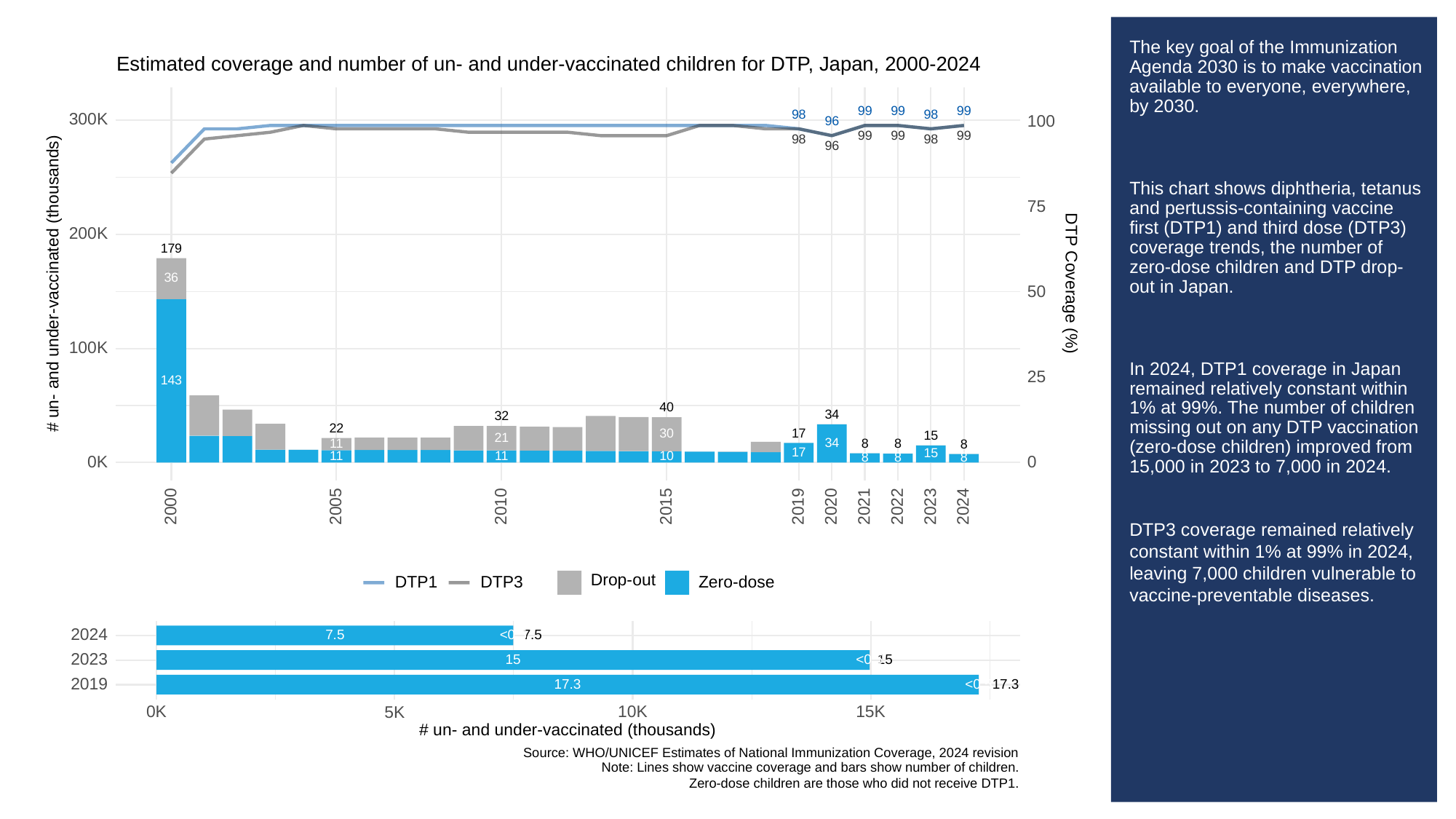

# The key goal of the Immunization Agenda 2030 is to make vaccination available to everyone, everywhere, by 2030.

This chart shows diphtheria, tetanus and pertussis-containing vaccine first (DTP1) and third dose (DTP3) coverage trends, the number of zero-dose children and DTP drop-out in Japan.

In 2024, DTP1 coverage in Japan remained relatively constant within 1% at 99%. The number of children missing out on any DTP vaccination (zero-dose children) improved from 15,000 in 2023 to 7,000 in 2024.

DTP3 coverage remained relatively constant within 1% at 99% in 2024, leaving 7,000 children vulnerable to vaccine-preventable diseases.

Estimated coverage and number of un- and under-vaccinated children for DTP, Japan, 2000-2024

99
99
99
98
98
300K
100
96

99
99
99
98
98
96

75
200K

179

36
# un- and under-vaccinated (thousands)
DTP Coverage (%)
50

100K

25
143

40

34
32

22

17
30
15
21

34
8
11
8
8

17
15

11
11

10

8
8

8

0K
0

2023
2000
2005
2010
2015
2019
2020
2021
2022
2024

Drop-out
DTP3
Zero-dose
DTP1

2024
<0.5
7.5
7.5

2023
15
<0.5
15

2019
17.3
17.3
<0.5

0K
10K
15K
5K
# un- and under-vaccinated (thousands)
Source: WHO/UNICEF Estimates of National Immunization Coverage, 2024 revision
Note: Lines show vaccine coverage and bars show number of children.
Zero-dose children are those who did not receive DTP1.